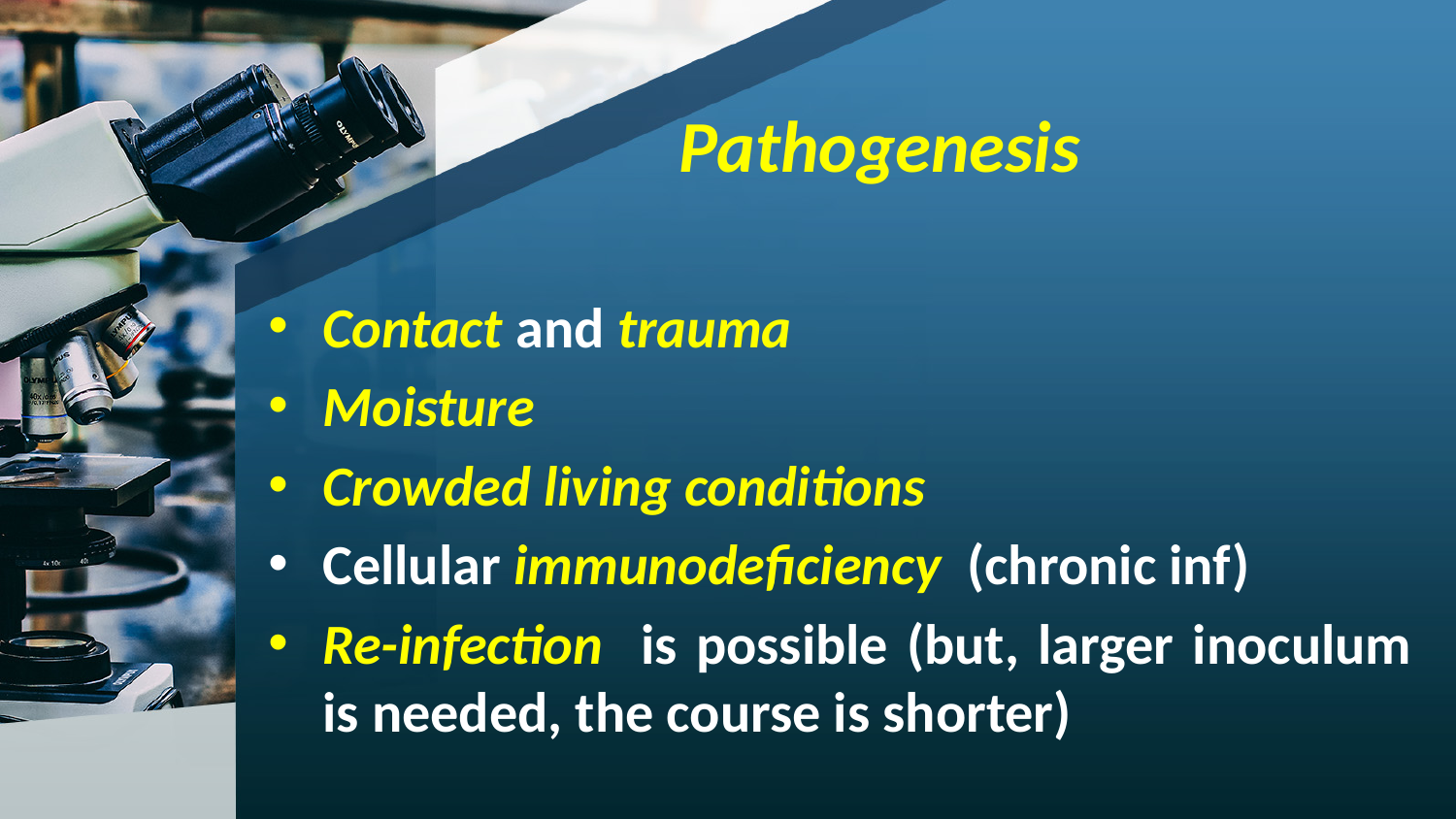

# Pathogenesis
Contact and trauma
Moisture
Crowded living conditions
Cellular immunodeficiency  (chronic inf)
Re-infection  is possible (but, larger inoculum is needed, the course is shorter)